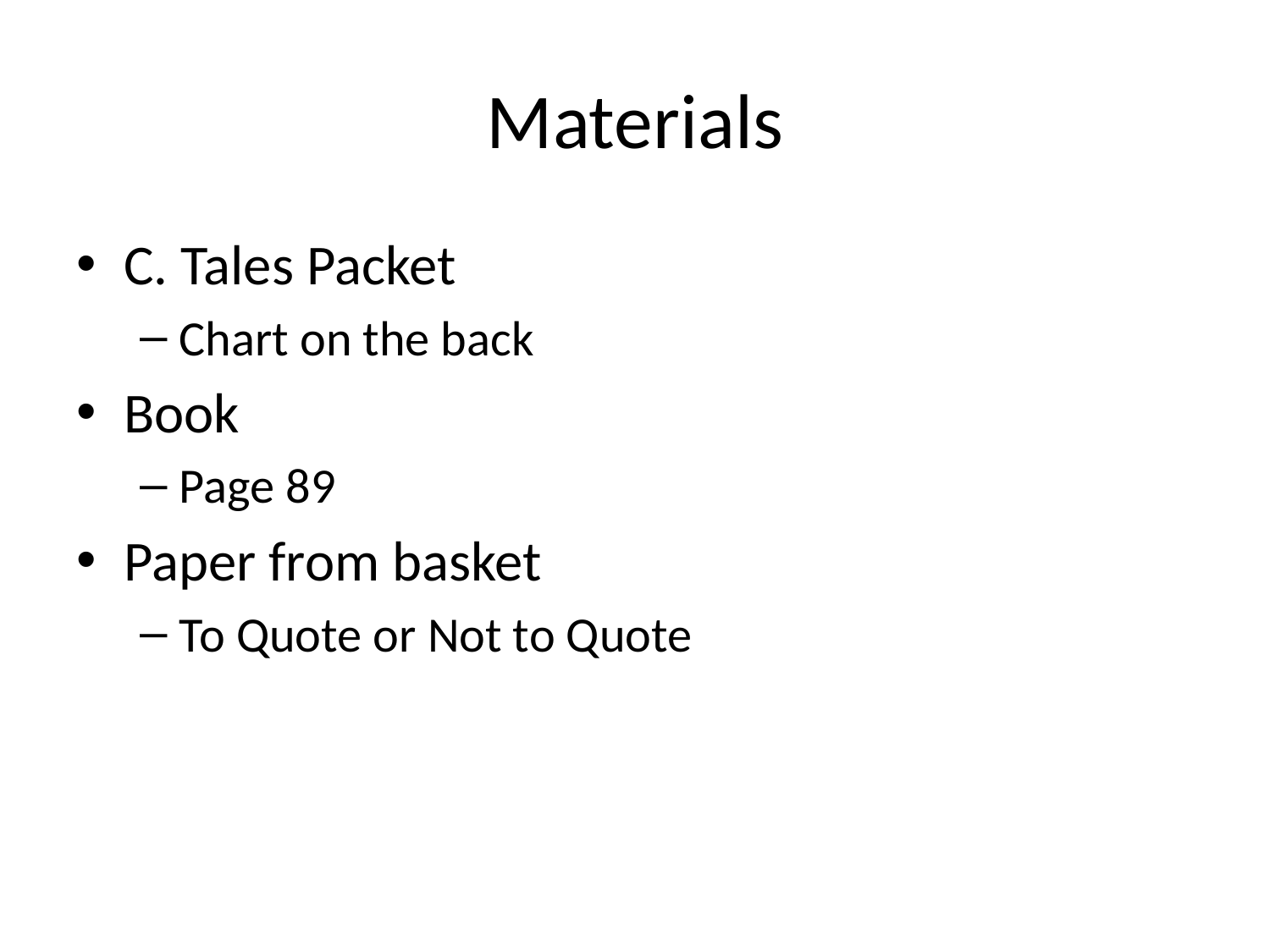

# Materials
C. Tales Packet
Chart on the back
Book
Page 89
Paper from basket
To Quote or Not to Quote